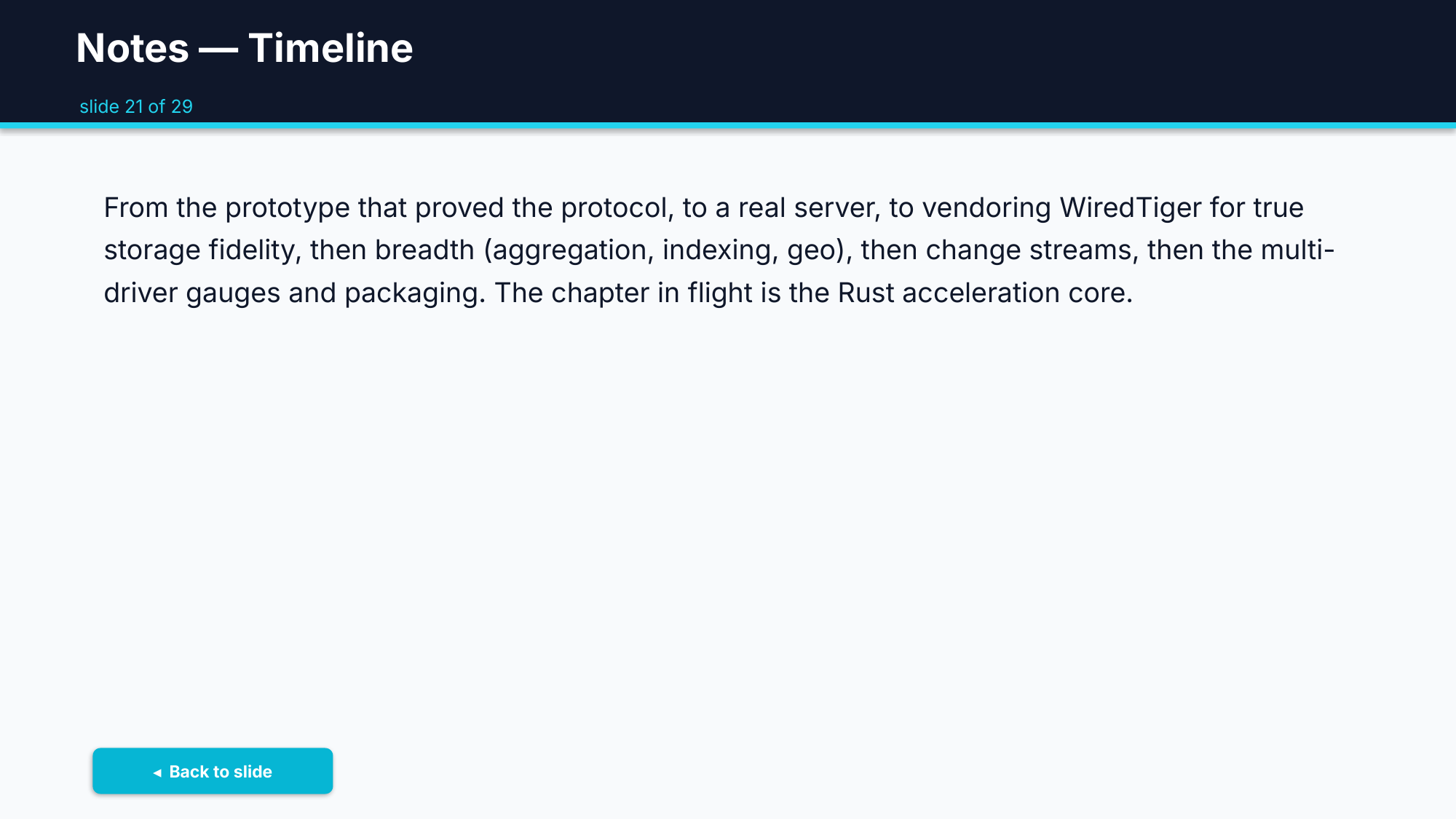

Notes — Timeline
slide 21 of 29

From the prototype that proved the protocol, to a real server, to vendoring WiredTiger for true storage fidelity, then breadth (aggregation, indexing, geo), then change streams, then the multi-driver gauges and packaging. The chapter in flight is the Rust acceleration core.
◂  Back to slide